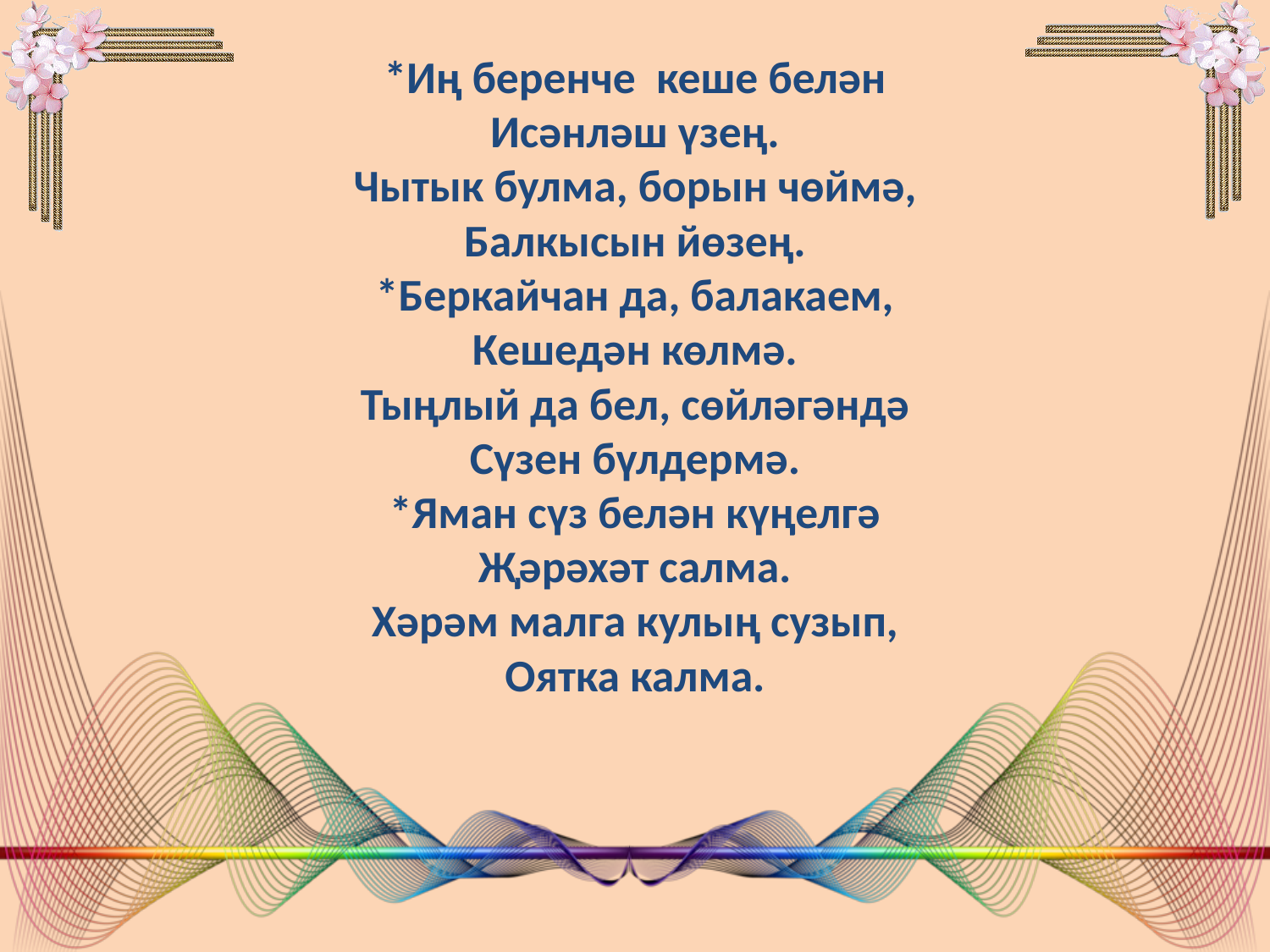

# *Иң беренче  кеше белән Исәнләш үзең. Чытык булма, борын чөймә, Балкысын йөзең. *Беркайчан да, балакаем, Кешедән көлмә. Тыңлый да бел, сөйләгәндә Сүзен бүлдермә. *Яман сүз белән күңелгә Җәрәхәт салма. Хәрәм малга кулың сузып, Оятка калма.